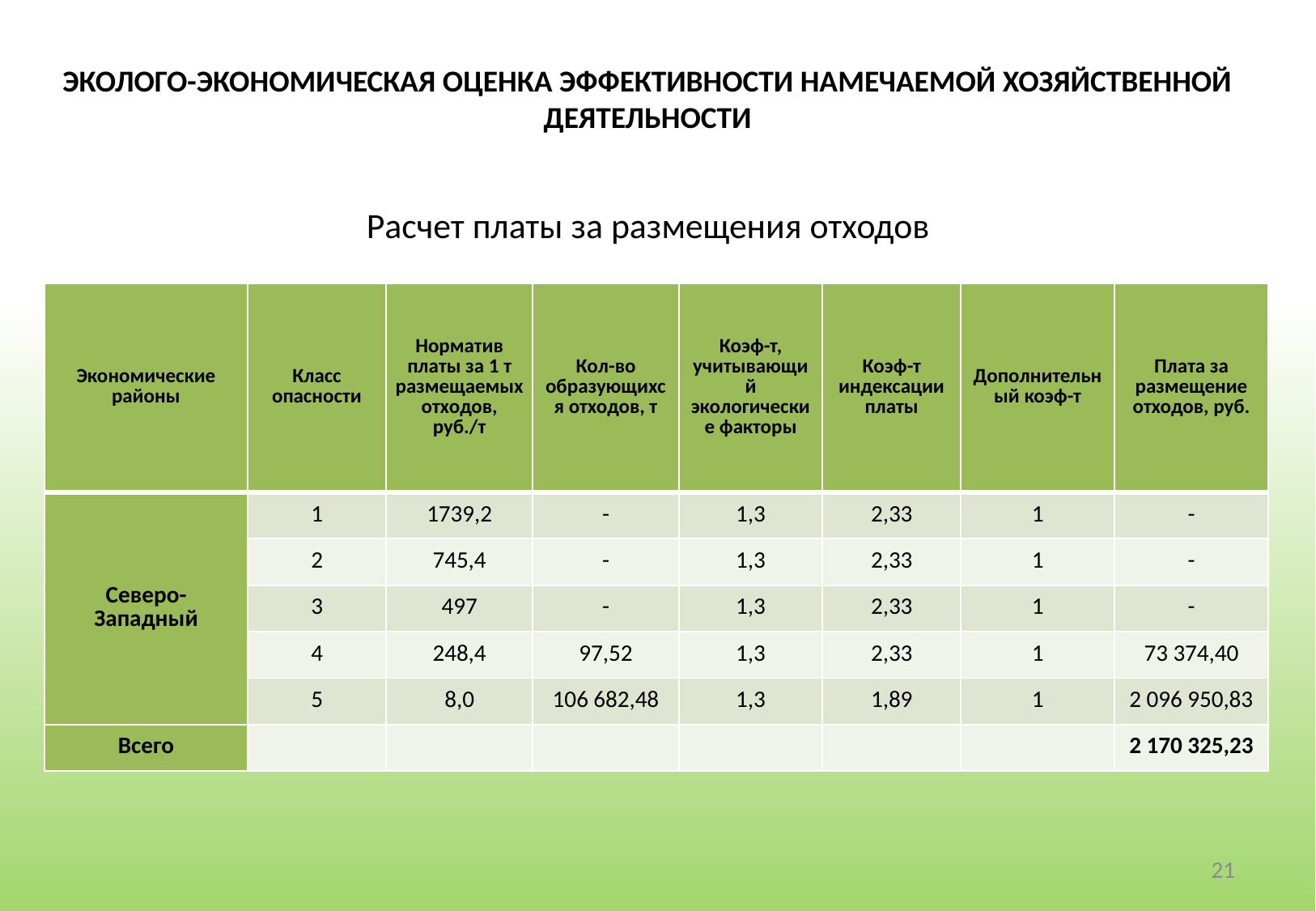

# ЭКОЛОГО-ЭКОНОМИЧЕСКАЯ ОЦЕНКА ЭФФЕКТИВНОСТИ НАМЕЧАЕМОЙ ХОЗЯЙСТВЕННОЙ ДЕЯТЕЛЬНОСТИ
Расчет платы за размещения отходов
| Экономические районы | Класс опасности | Норматив платы за 1 т размещаемых отходов, руб./т | Кол-во образующихся отходов, т | Коэф-т, учитывающий экологические факторы | Коэф-т индексации платы | Дополнительный коэф-т | Плата за размещение отходов, руб. |
| --- | --- | --- | --- | --- | --- | --- | --- |
| Северо-Западный | 1 | 1739,2 | - | 1,3 | 2,33 | 1 | - |
|  | 2 | 745,4 | - | 1,3 | 2,33 | 1 | - |
|  | 3 | 497 | - | 1,3 | 2,33 | 1 | - |
|  | 4 | 248,4 | 97,52 | 1,3 | 2,33 | 1 | 73 374,40 |
|  | 5 | 8,0 | 106 682,48 | 1,3 | 1,89 | 1 | 2 096 950,83 |
| Всего |  |  |  |  |  |  | 2 170 325,23 |
21